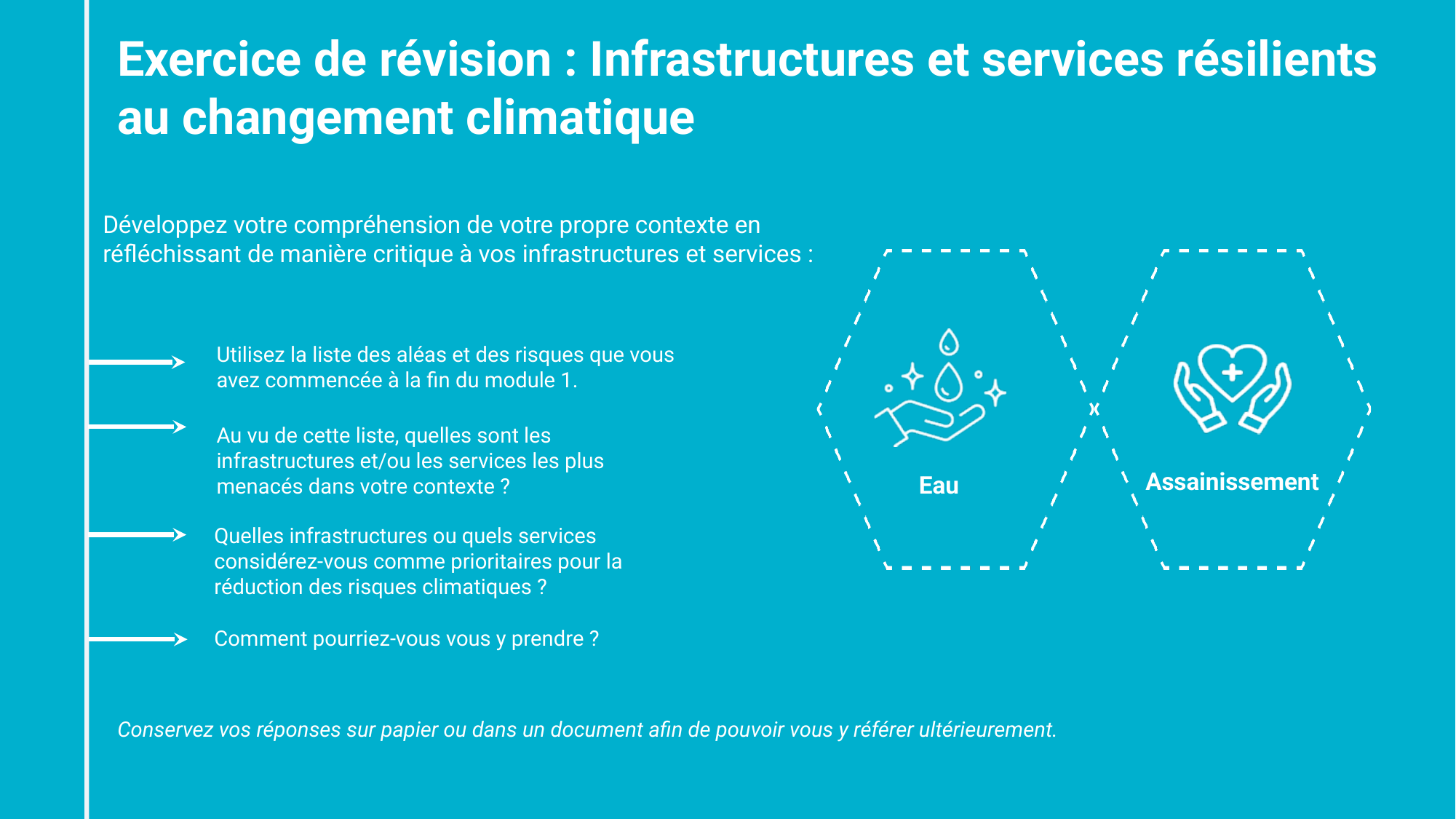

Exercice de révision : Infrastructures et services résilients au changement climatique
Développez votre compréhension de votre propre contexte en réfléchissant de manière critique à vos infrastructures et services :

Utilisez la liste des aléas et des risques que vous avez commencée à la fin du module 1.

Au vu de cette liste, quelles sont les infrastructures et/ou les services les plus menacés dans votre contexte ?
Eau
Assainissement
Quelles infrastructures ou quels services considérez-vous comme prioritaires pour la réduction des risques climatiques ?
Comment pourriez-vous vous y prendre ?
Conservez vos réponses sur papier ou dans un document afin de pouvoir vous y référer ultérieurement.
23